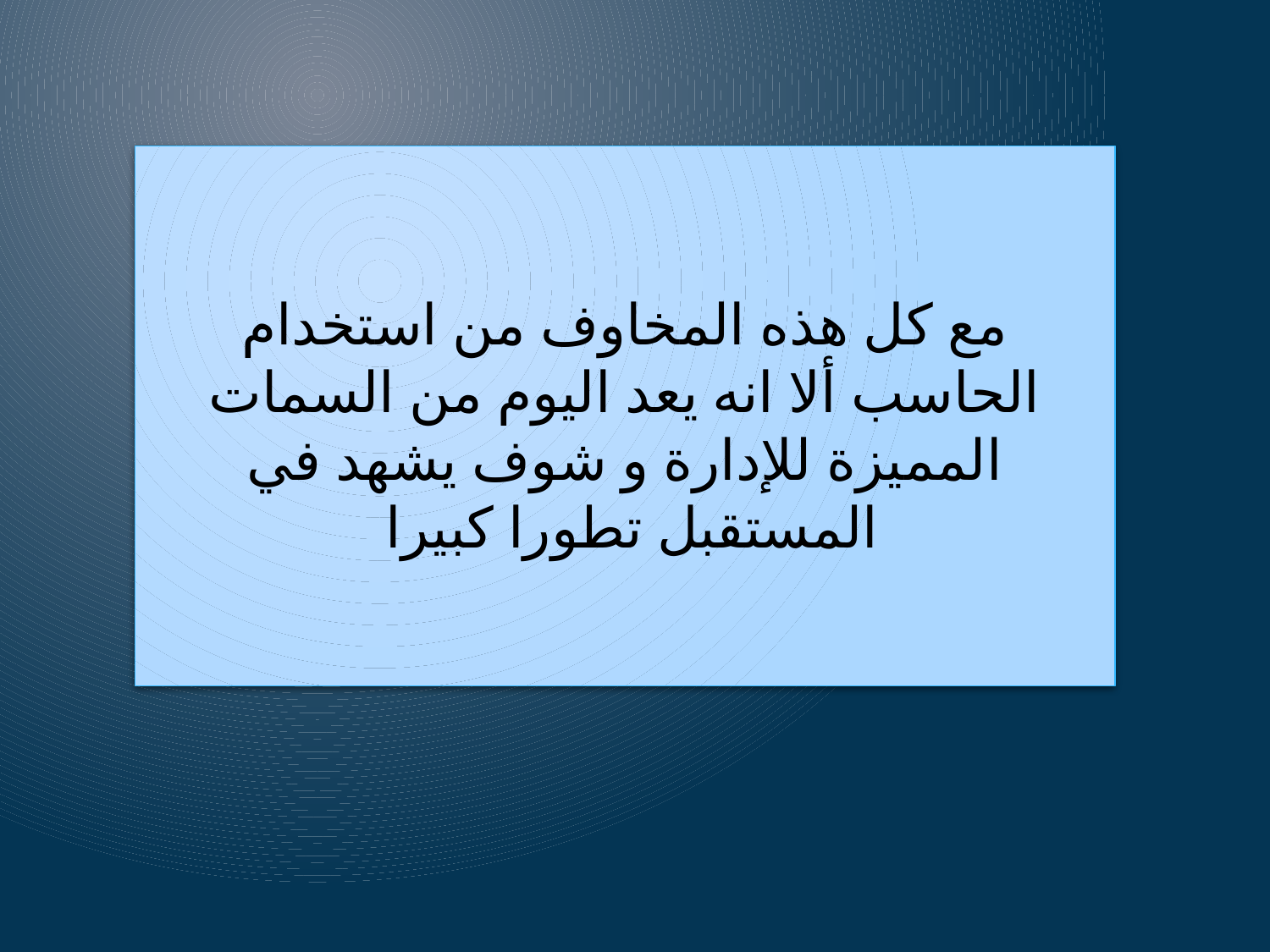

# مع كل هذه المخاوف من استخدام الحاسب ألا انه يعد اليوم من السمات المميزة للإدارة و شوف يشهد في المستقبل تطورا كبيرا